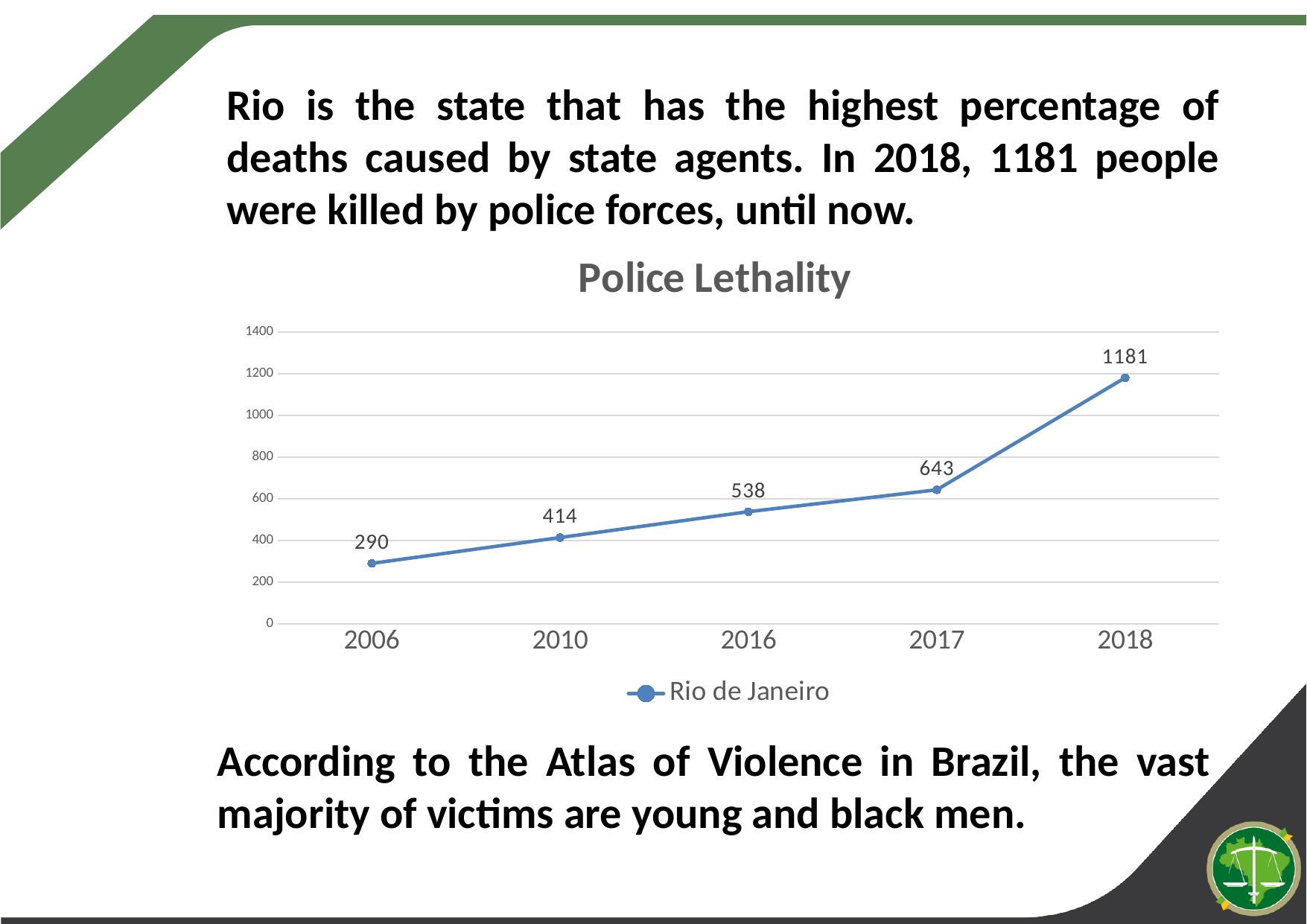

Rio is the state that has the highest percentage of deaths caused by state agents. In 2018, 1181 people were killed by police forces, until now.

### Chart: Police Lethality

| Category | Rio de Janeiro  |
|---|---|
| 2006 | 290.0 |
| 2010 | 414.0 |
| 2016 | 538.0 |
| 2017 | 643.0 |
| 2018 | 1181.0 |
According to the Atlas of Violence in Brazil, the vast majority of victims are young and black men.